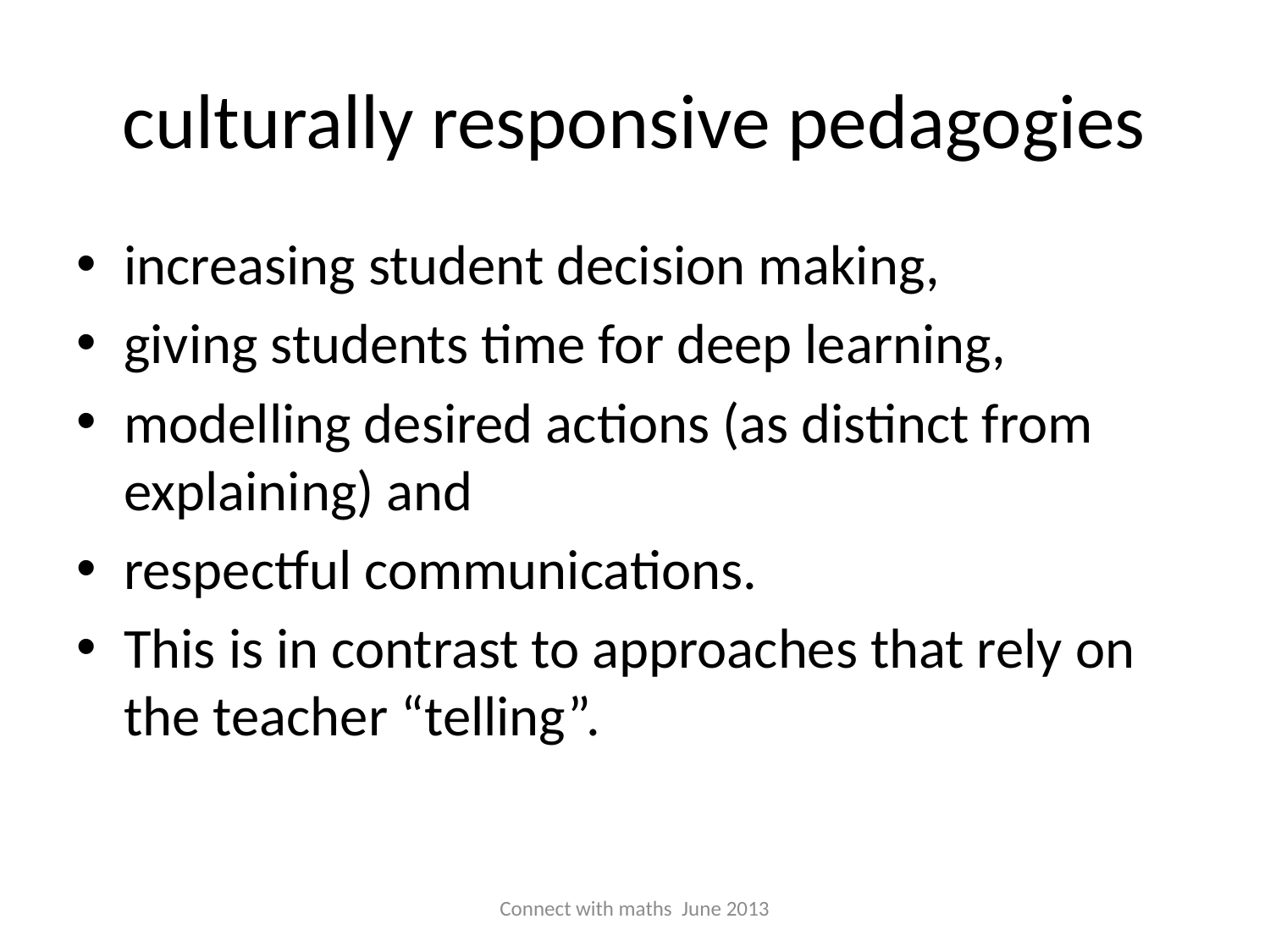

# culturally responsive pedagogies
increasing student decision making,
giving students time for deep learning,
modelling desired actions (as distinct from explaining) and
respectful communications.
This is in contrast to approaches that rely on the teacher “telling”.
Connect with maths  June 2013